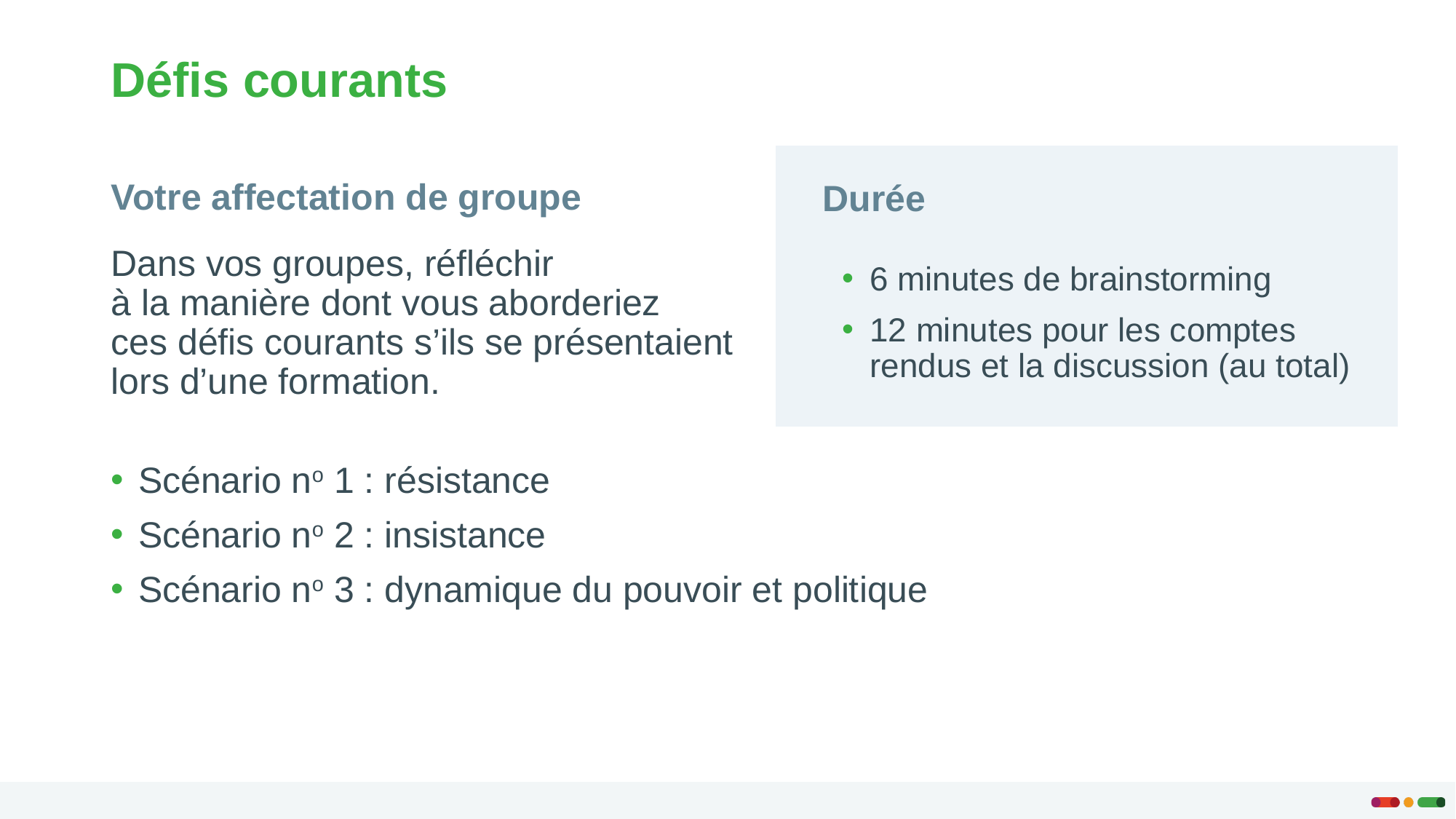

# Défis courants
Votre affectation de groupe
Durée

Dans vos groupes, réfléchir
à la manière dont vous aborderiez
ces défis courants s’ils se présentaient
lors d’une formation.

Scénario no 1 : résistance
Scénario no 2 : insistance
Scénario no 3 : dynamique du pouvoir et politique

6 minutes de brainstorming
12 minutes pour les comptes rendus et la discussion (au total)